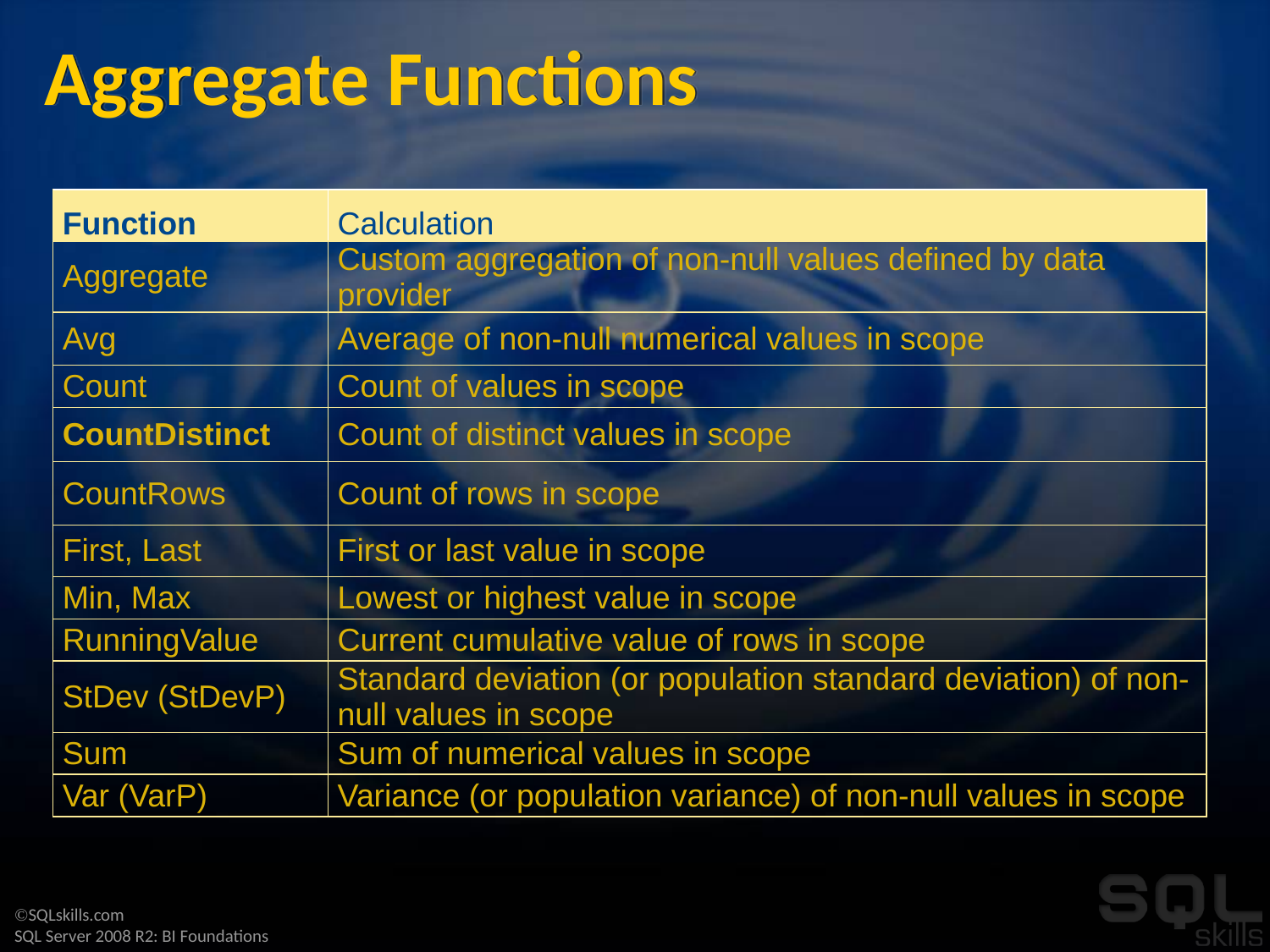

# Aggregate Functions
| Function | Calculation |
| --- | --- |
| Aggregate | Custom aggregation of non-null values defined by data provider |
| Avg | Average of non-null numerical values in scope |
| Count | Count of values in scope |
| CountDistinct | Count of distinct values in scope |
| CountRows | Count of rows in scope |
| First, Last | First or last value in scope |
| Min, Max | Lowest or highest value in scope |
| RunningValue | Current cumulative value of rows in scope |
| StDev (StDevP) | Standard deviation (or population standard deviation) of non-null values in scope |
| Sum | Sum of numerical values in scope |
| Var (VarP) | Variance (or population variance) of non-null values in scope |